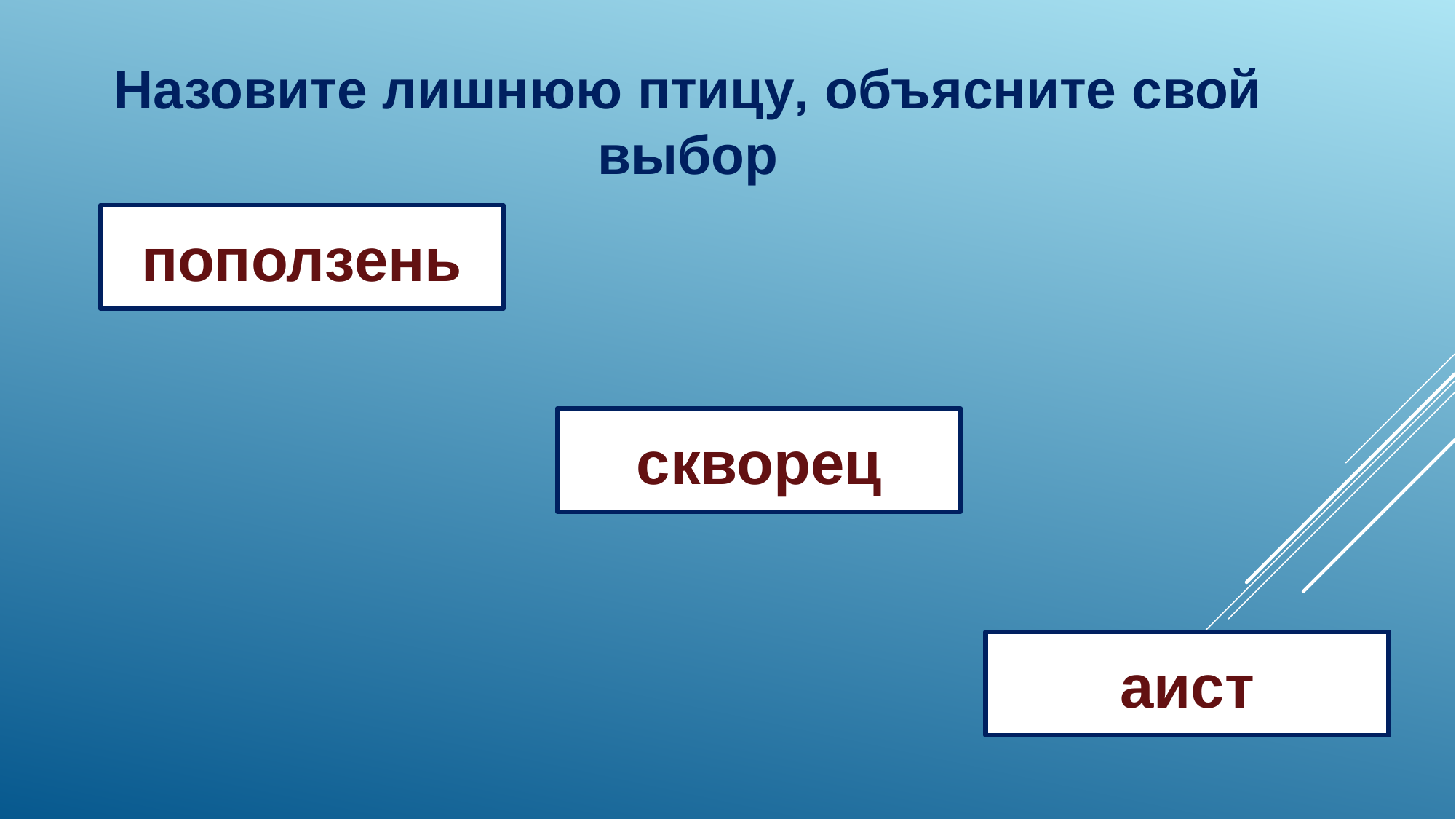

Назовите лишнюю птицу, объясните свой выбор
поползень
скворец
аист